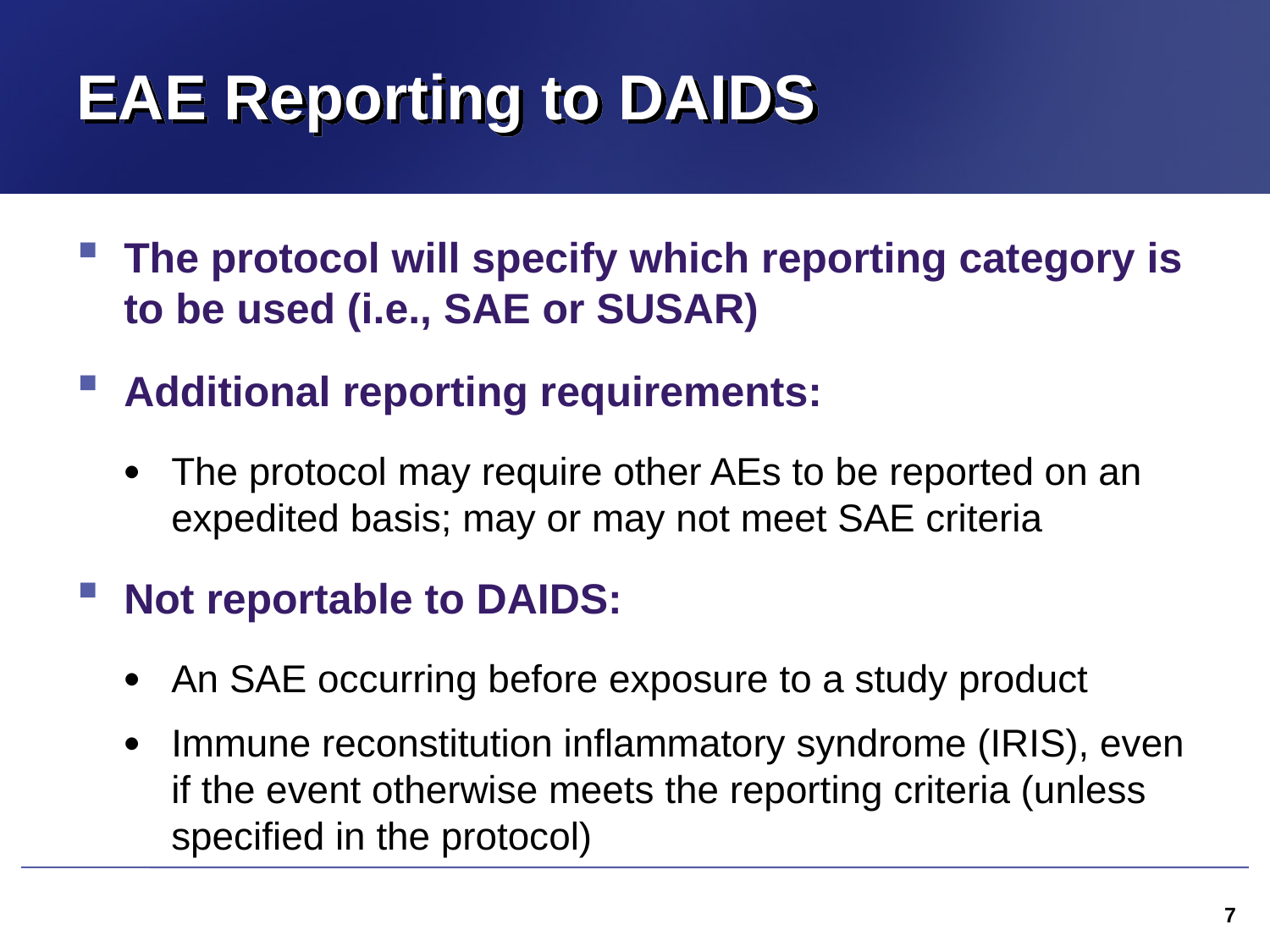

# EAE Reporting to DAIDS
The protocol will specify which reporting category is to be used (i.e., SAE or SUSAR)
Additional reporting requirements:
The protocol may require other AEs to be reported on an expedited basis; may or may not meet SAE criteria
Not reportable to DAIDS:
An SAE occurring before exposure to a study product
Immune reconstitution inflammatory syndrome (IRIS), even if the event otherwise meets the reporting criteria (unless specified in the protocol)

7